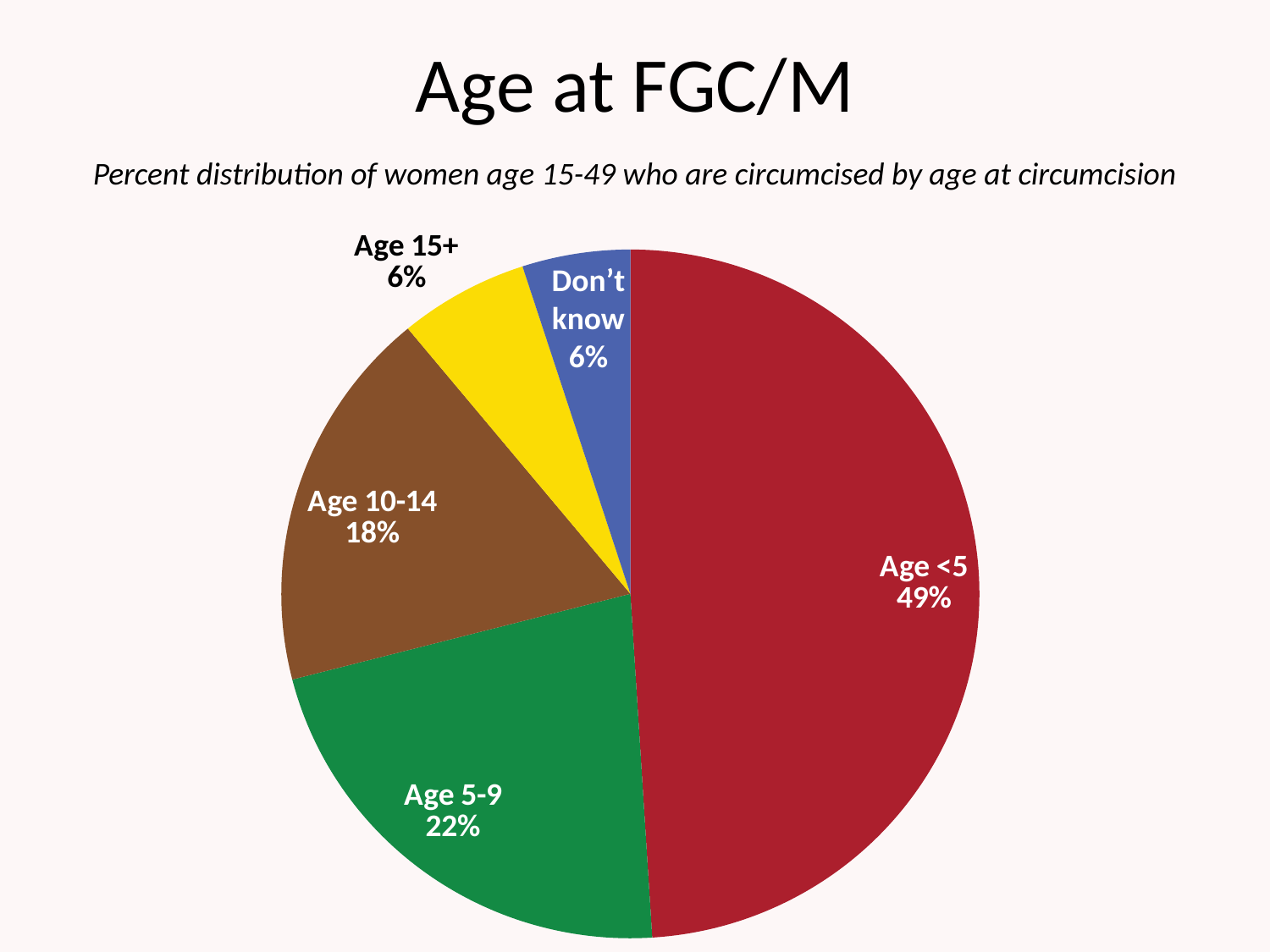

# Age at FGC/M
Percent distribution of women age 15-49 who are circumcised by age at circumcision

### Chart

| Category | Series 1 |
|---|---|
| Age <5 | 49.0 |
| Age 5-9 | 22.0 |
| Age 10-14 | 18.0 |
| Age 15+ | 6.0 |
| Don't know | 5.0 |
Don’t know
6%